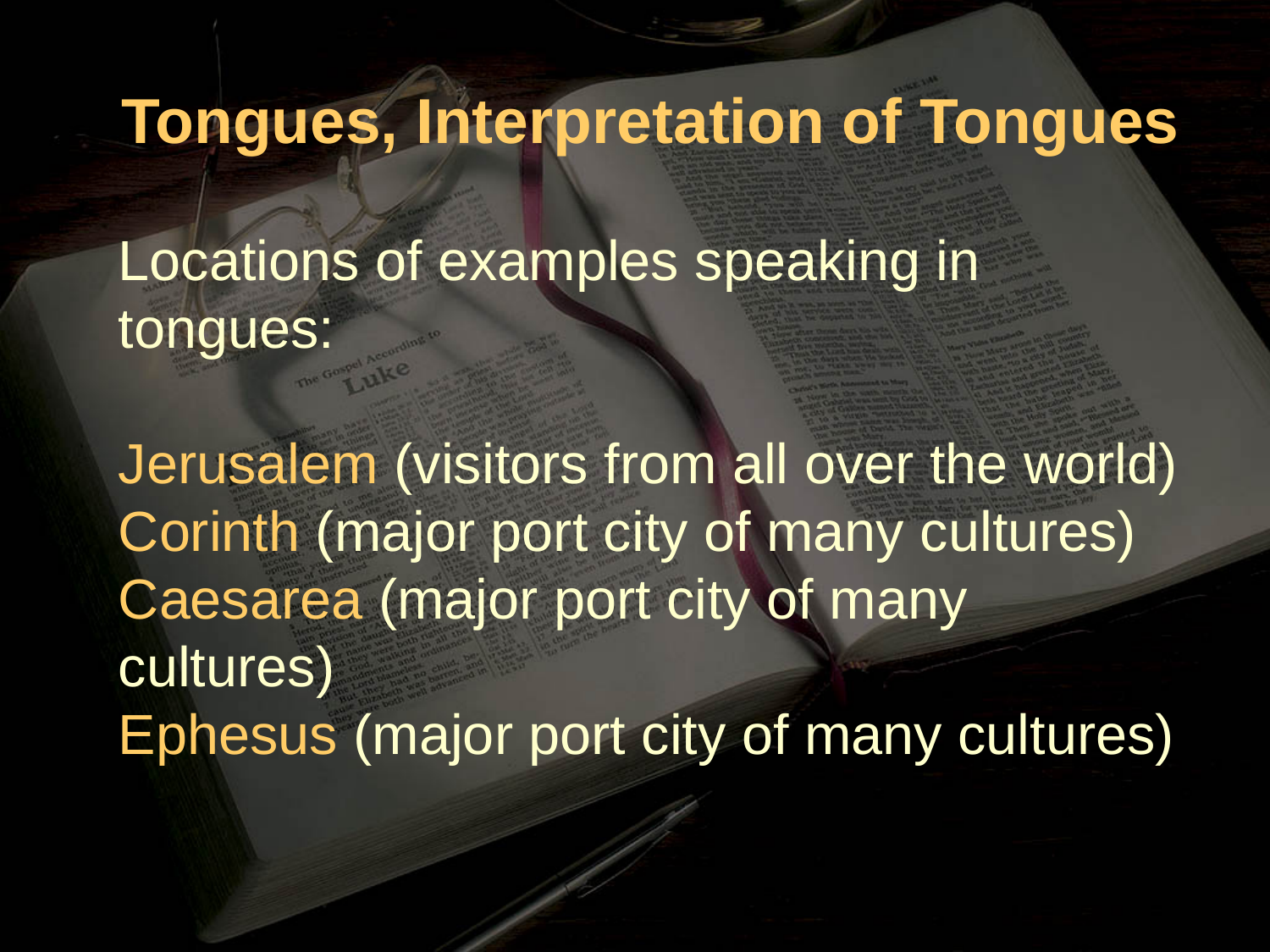

Tongues, Interpretation of Tongues

Locations of examples speaking in tongues:

Jerusalem (visitors from all over the world)
Corinth (major port city of many cultures)
Caesarea (major port city of many cultures)
Ephesus (major port city of many cultures)